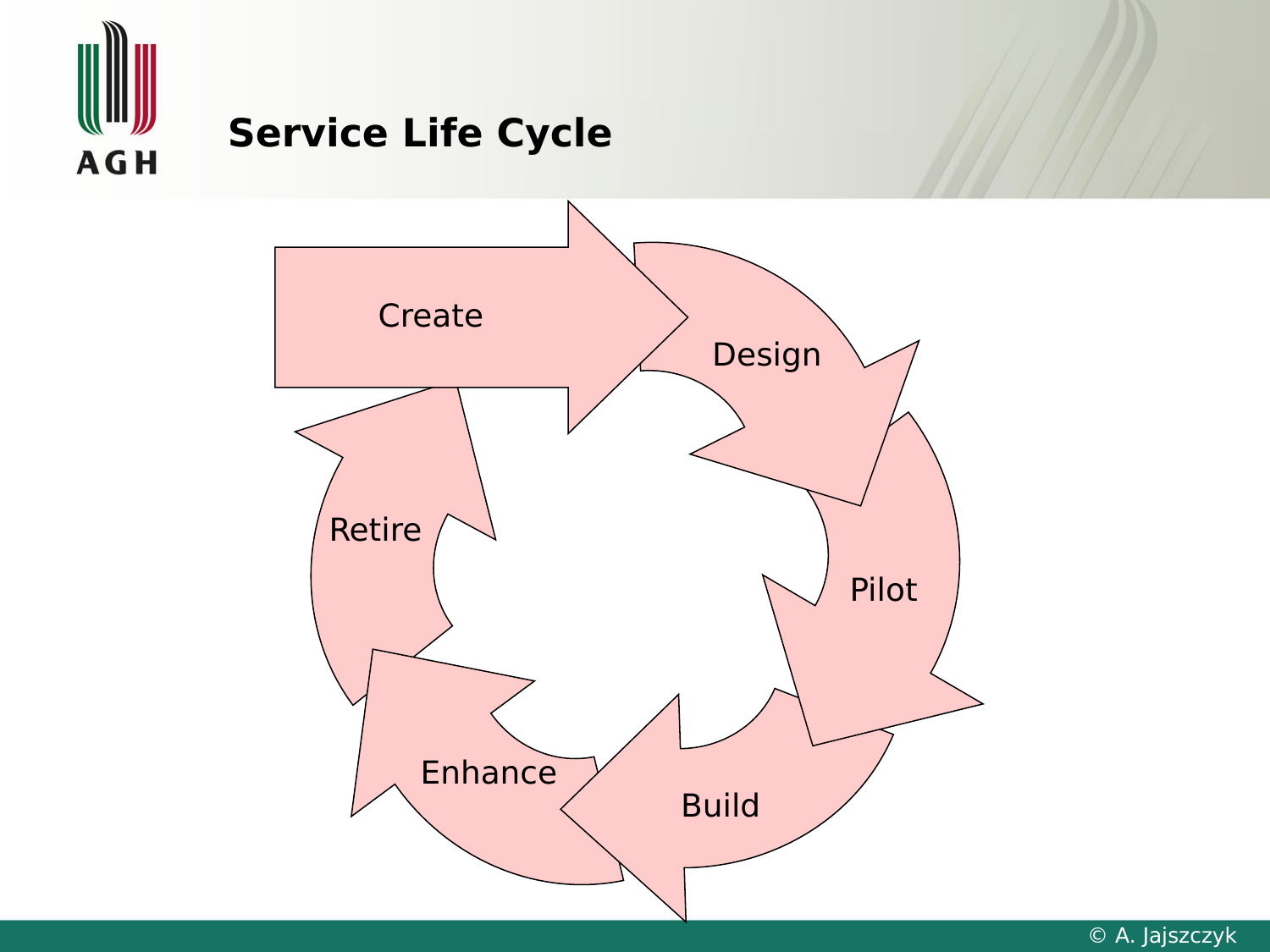

# Service Life Cycle

Create

    Design

   Pilot

  Retire

Enhance

  Build